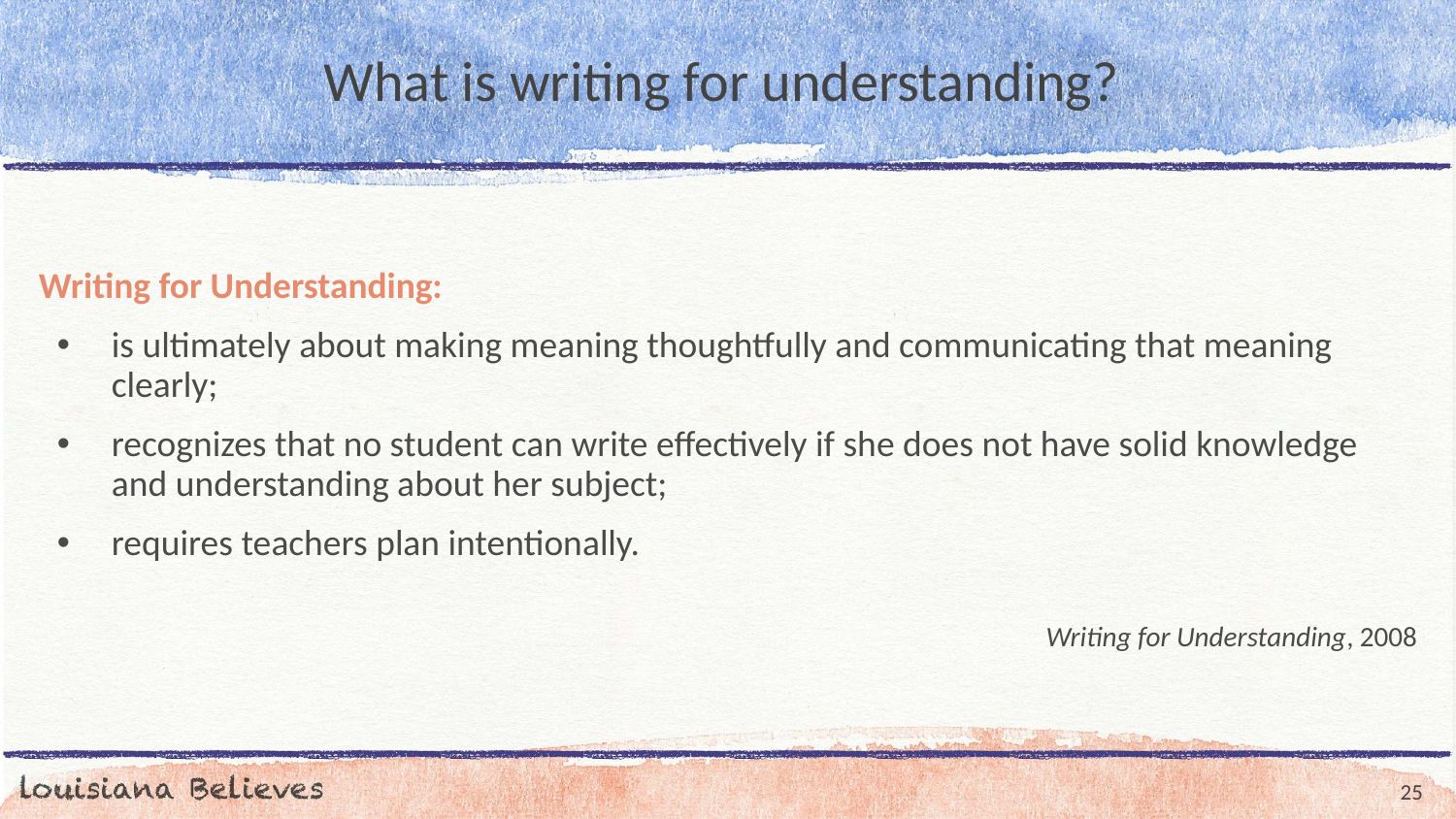

# What is writing for understanding?
Writing for Understanding:
is ultimately about making meaning thoughtfully and communicating that meaning clearly;
recognizes that no student can write effectively if she does not have solid knowledge and understanding about her subject;
requires teachers plan intentionally.
									Writing for Understanding, 2008